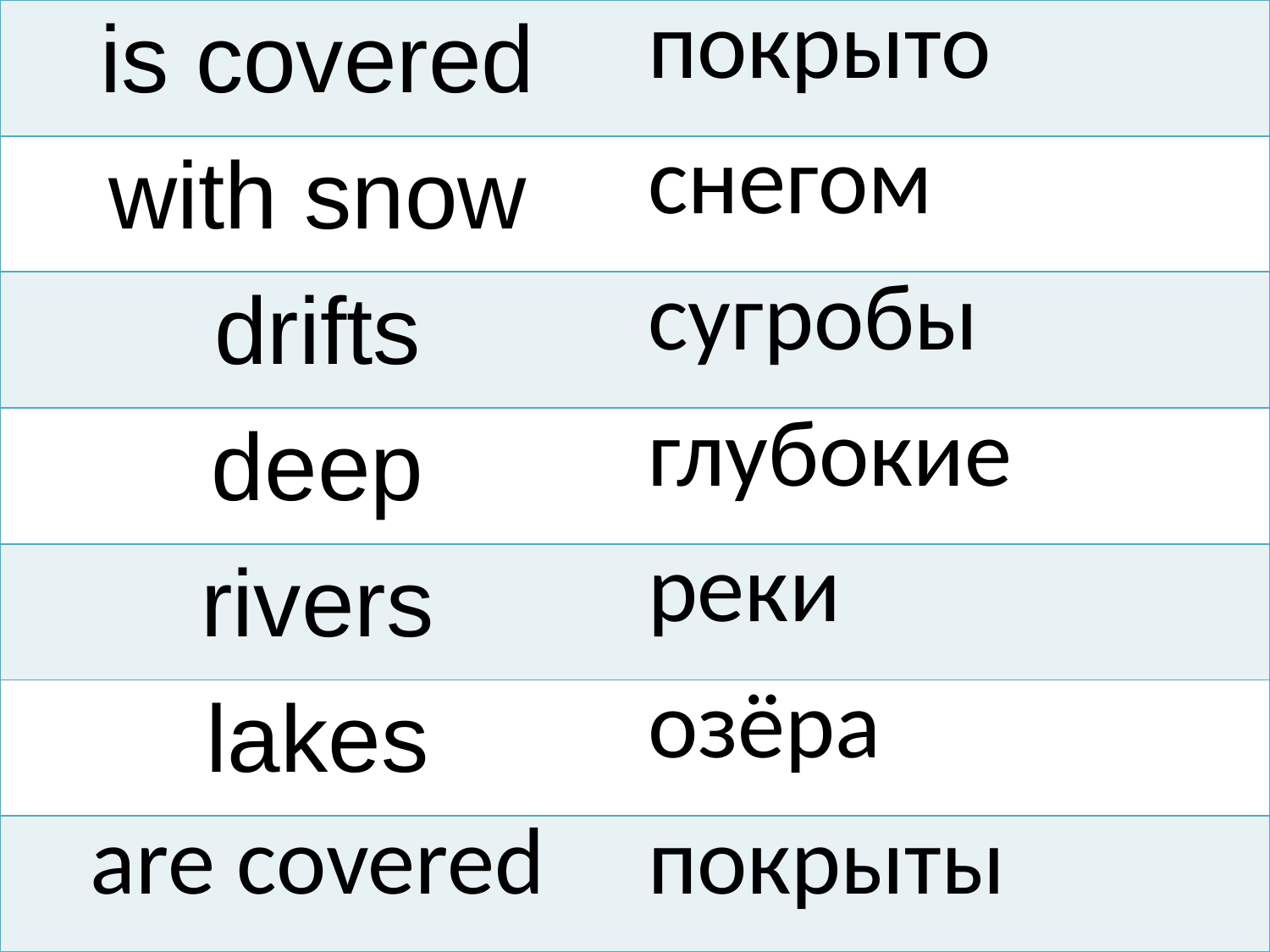

| is covered | покрыто |
| --- | --- |
| with snow | снегом |
| drifts | сугробы |
| deep | глубокие |
| rivers | реки |
| lakes | озёра |
| are covered | покрыты |